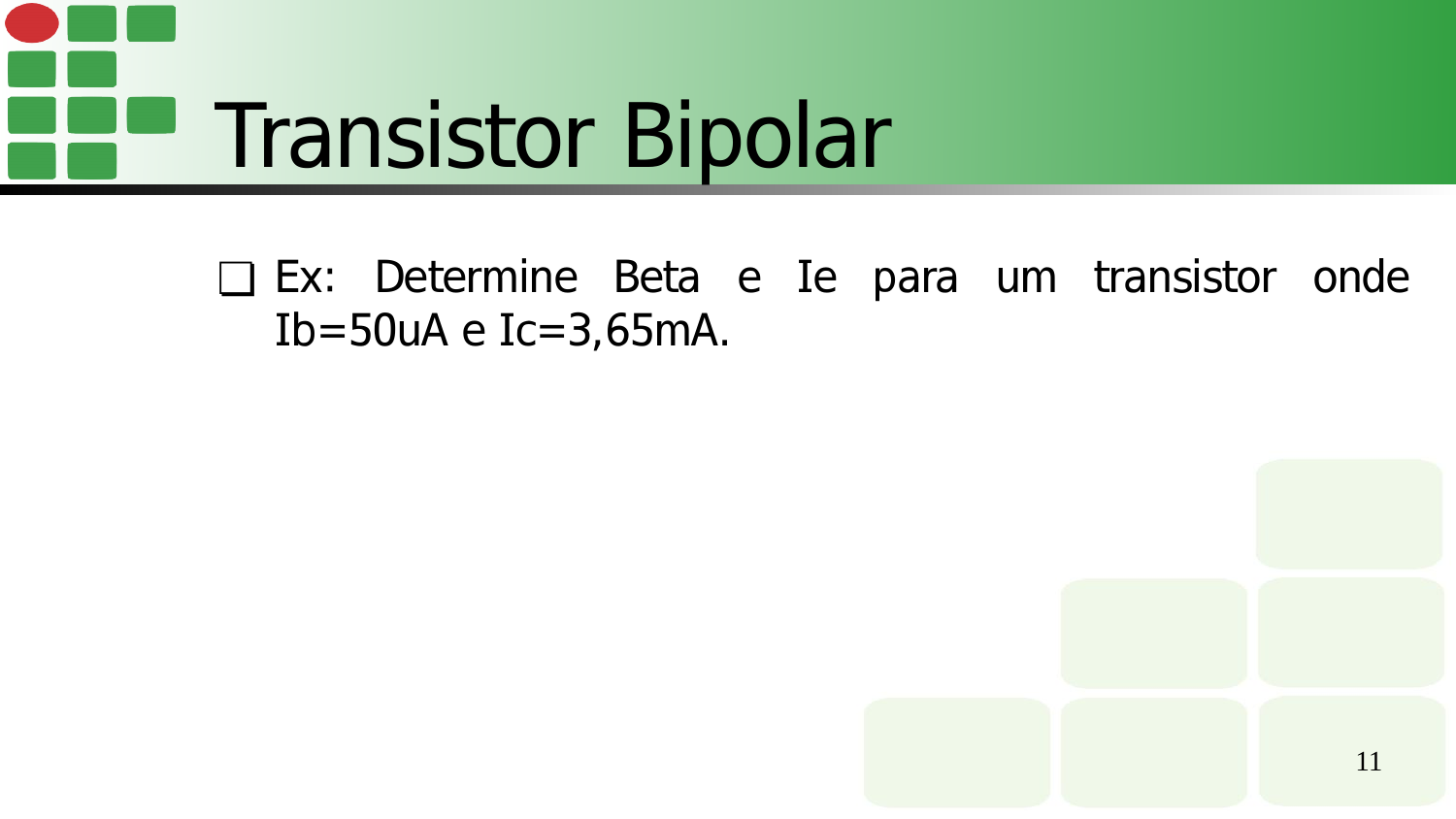

Transistor Bipolar
Ex: Determine Beta e Ie para um transistor onde Ib=50uA e Ic=3,65mA.
11